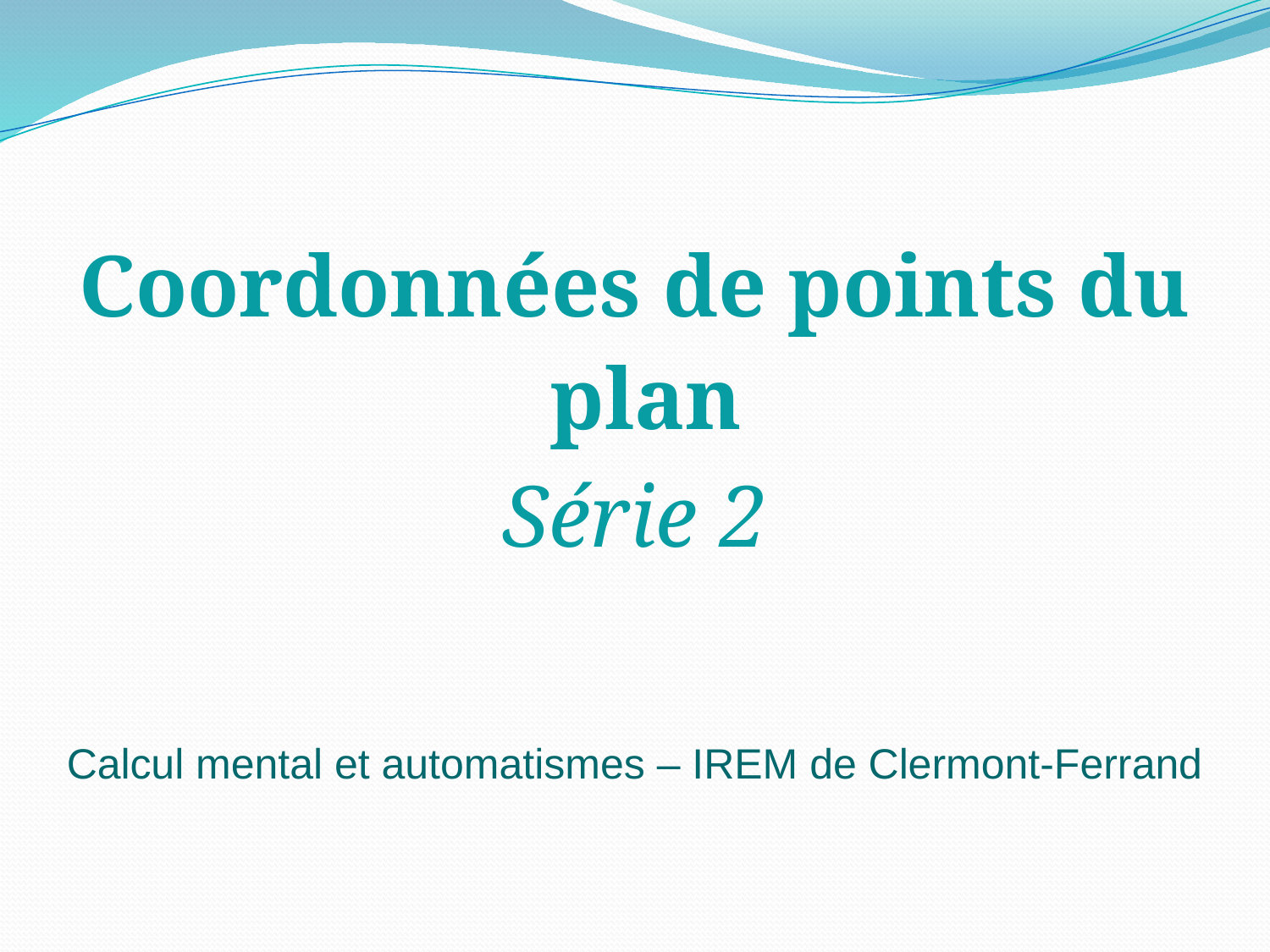

Coordonnées de points du
 plan
Série 2

Calcul mental et automatismes – IREM de Clermont-Ferrand